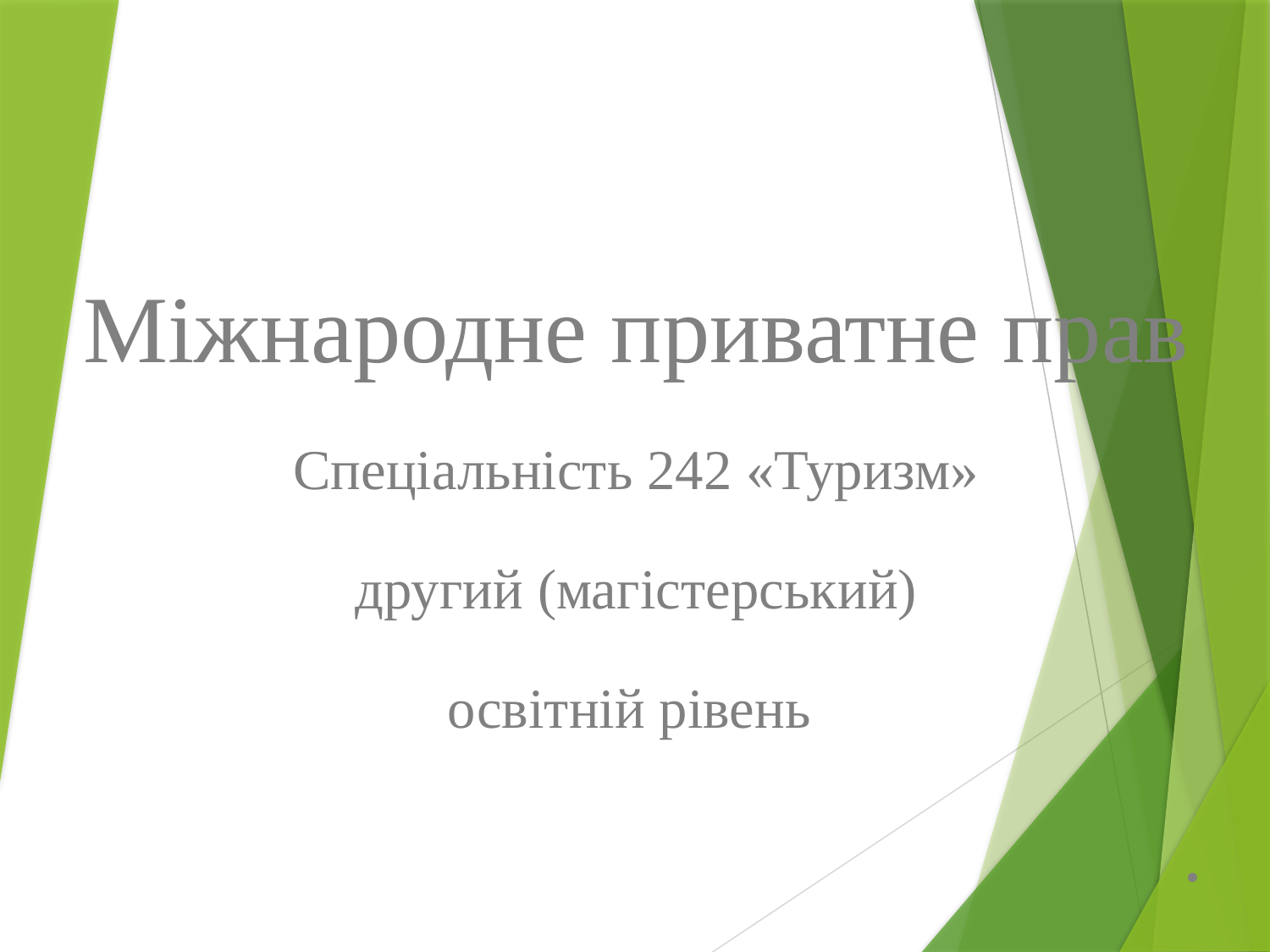

Міжнародне приватне прав
Спеціальність 242 «Туризм»
другий (магістерський)
освітній рівень
.